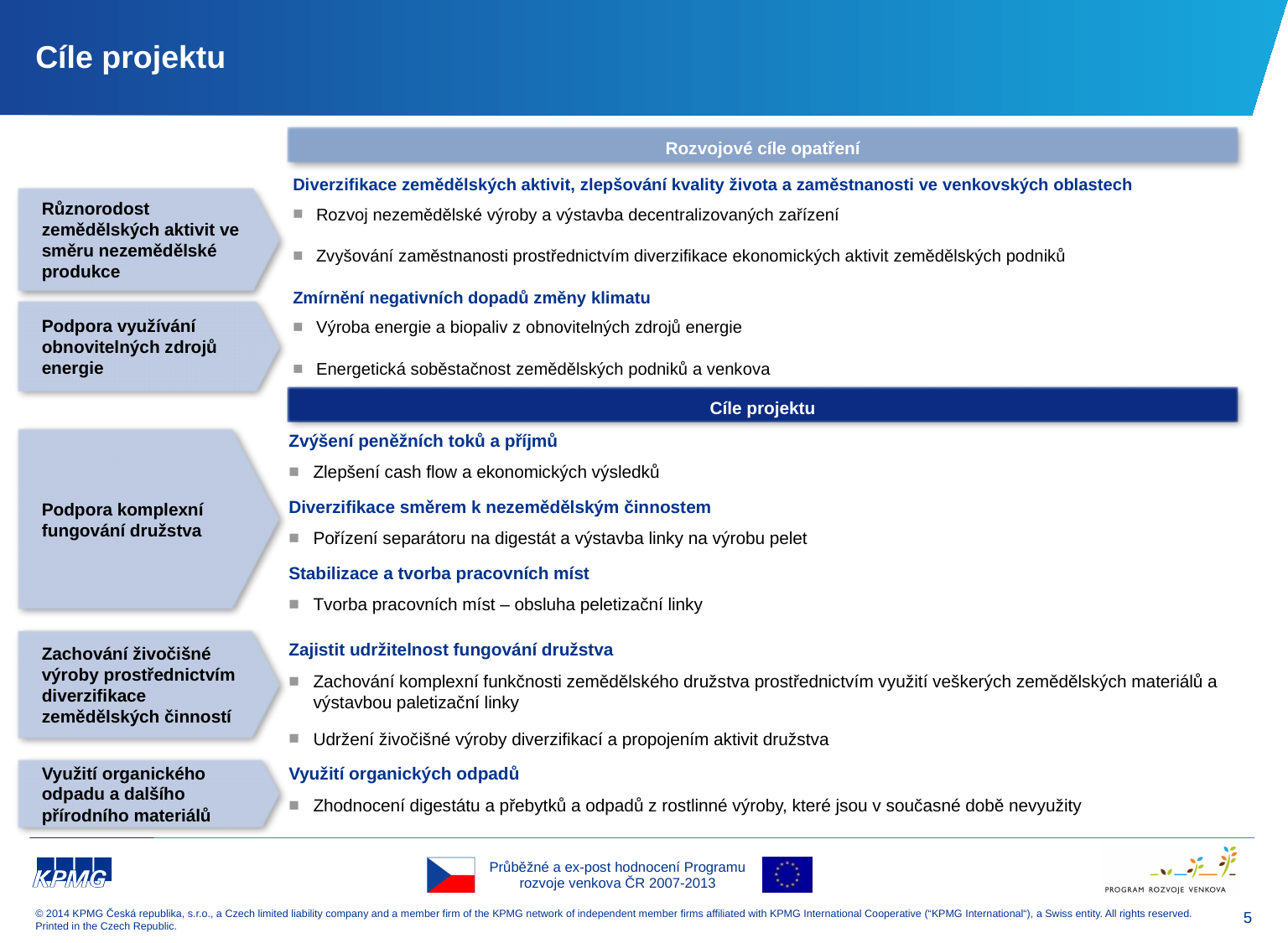

# Cíle projektu
Rozvojové cíle opatření
Diverzifikace zemědělských aktivit, zlepšování kvality života a zaměstnanosti ve venkovských oblastech
Rozvoj nezemědělské výroby a výstavba decentralizovaných zařízení
Zvyšování zaměstnanosti prostřednictvím diverzifikace ekonomických aktivit zemědělských podniků
Zmírnění negativních dopadů změny klimatu
Výroba energie a biopaliv z obnovitelných zdrojů energie
Energetická soběstačnost zemědělských podniků a venkova
Různorodost zemědělských aktivit ve směru nezemědělské produkce
Podpora využívání obnovitelných zdrojů energie
Cíle projektu
Podpora komplexní fungování družstva
Zvýšení peněžních toků a příjmů
Zlepšení cash flow a ekonomických výsledků
Diverzifikace směrem k nezemědělským činnostem
Pořízení separátoru na digestát a výstavba linky na výrobu pelet
Stabilizace a tvorba pracovních míst
Tvorba pracovních míst – obsluha peletizační linky
Zajistit udržitelnost fungování družstva
Zachování komplexní funkčnosti zemědělského družstva prostřednictvím využití veškerých zemědělských materiálů a výstavbou paletizační linky
Udržení živočišné výroby diverzifikací a propojením aktivit družstva
Využití organických odpadů
Zhodnocení digestátu a přebytků a odpadů z rostlinné výroby, které jsou v současné době nevyužity
Zachování živočišné výroby prostřednictvím diverzifikace zemědělských činností
Využití organického odpadu a dalšího přírodního materiálů